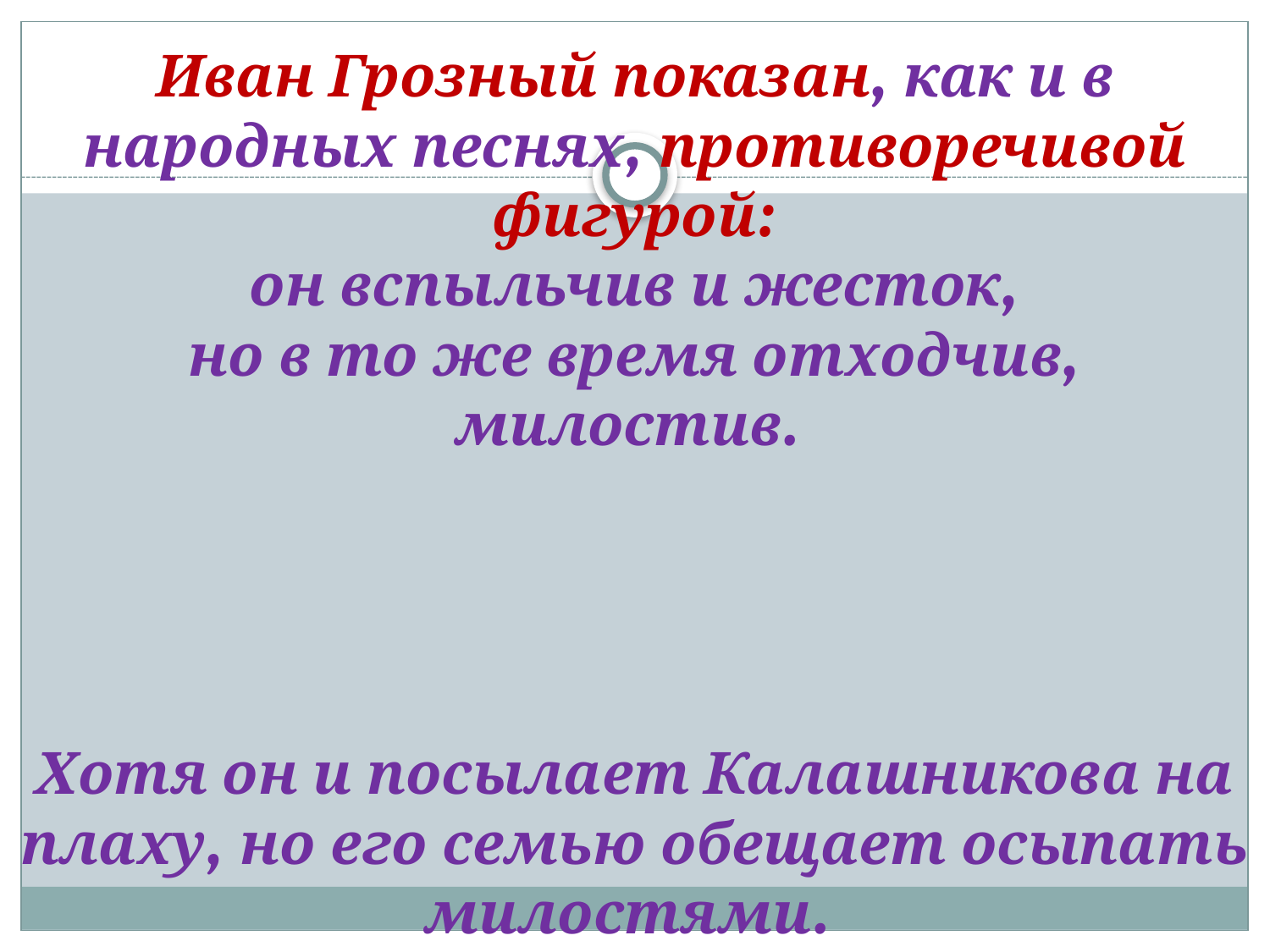

# Иван Грозный показан, как и в народных песнях, противоречивой фигурой: он вспыльчив и жесток, но в то же время отходчив, милостив. Хотя он и посылает Калашникова на плаху, но его семью обещает осыпать милостями.